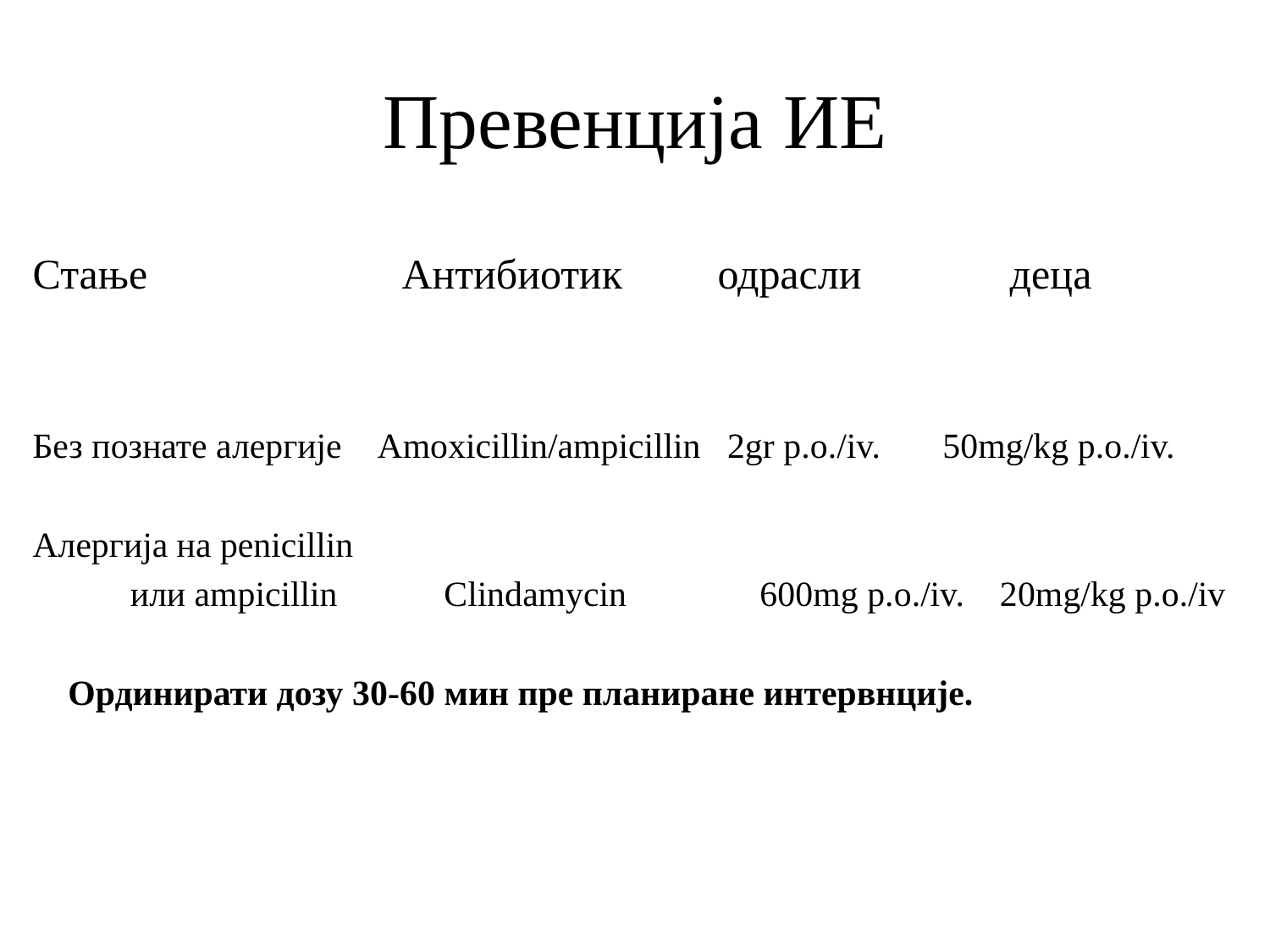

# Превенција ИЕ

Стање                        Антибиотик         одрасли              деца

Без познате алергије    Amoxicillin/ampicillin   2gr p.o./iv.       50mg/kg p.o./iv.

Алергија на penicillin
           или ampicillin            Clindamycin               600mg p.o./iv.    20mg/kg p.o./iv

    Ординирати дозу 30-60 мин пре планиране интервнције.